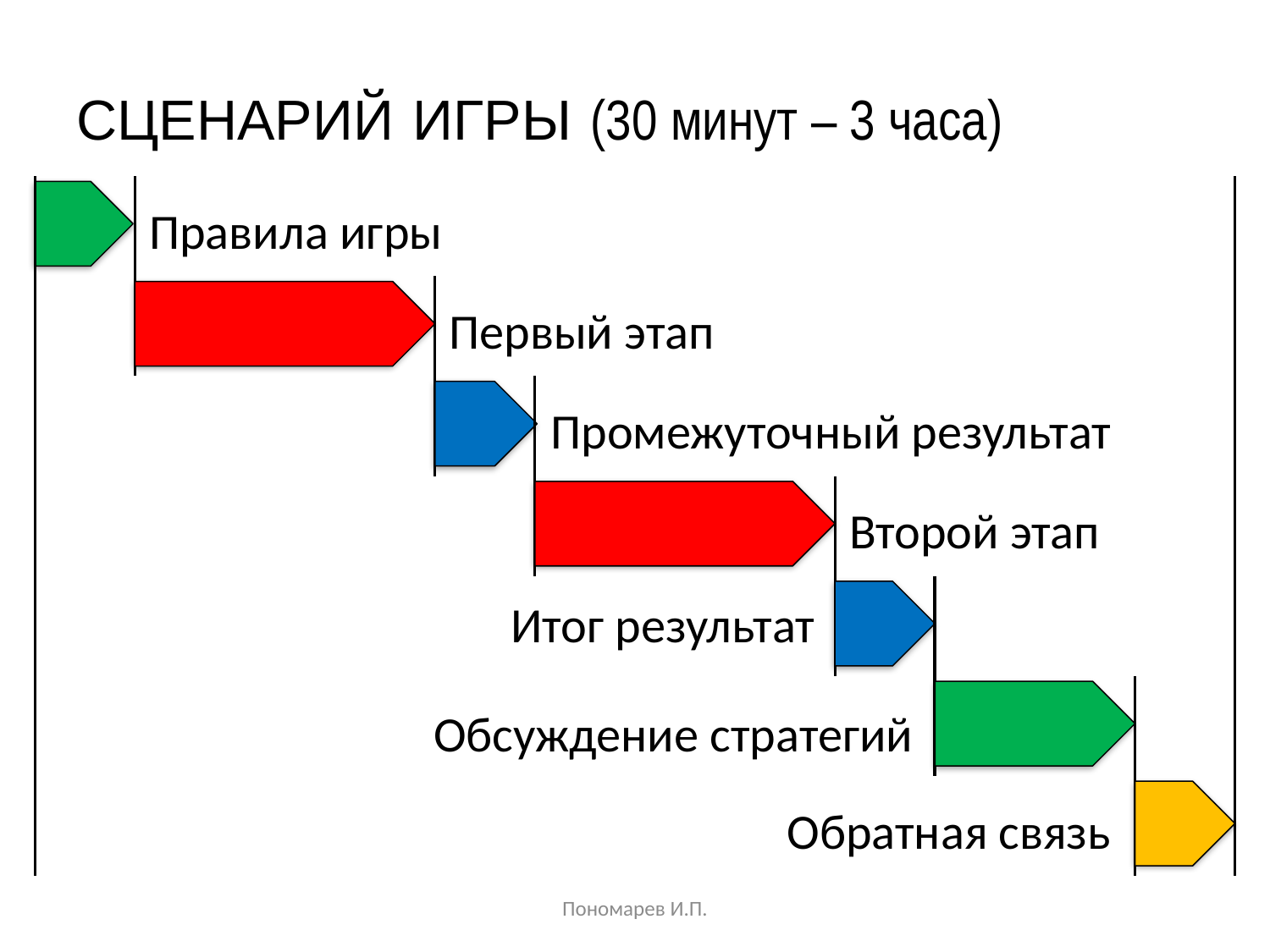

# СЦЕНАРИЙ ИГРЫ (30 минут – 3 часа)

Правила игры

Первый этап

Промежуточный результат

Второй этап

Итог результат

Обсуждение стратегий

Обратная связь
Пономарев И.П.